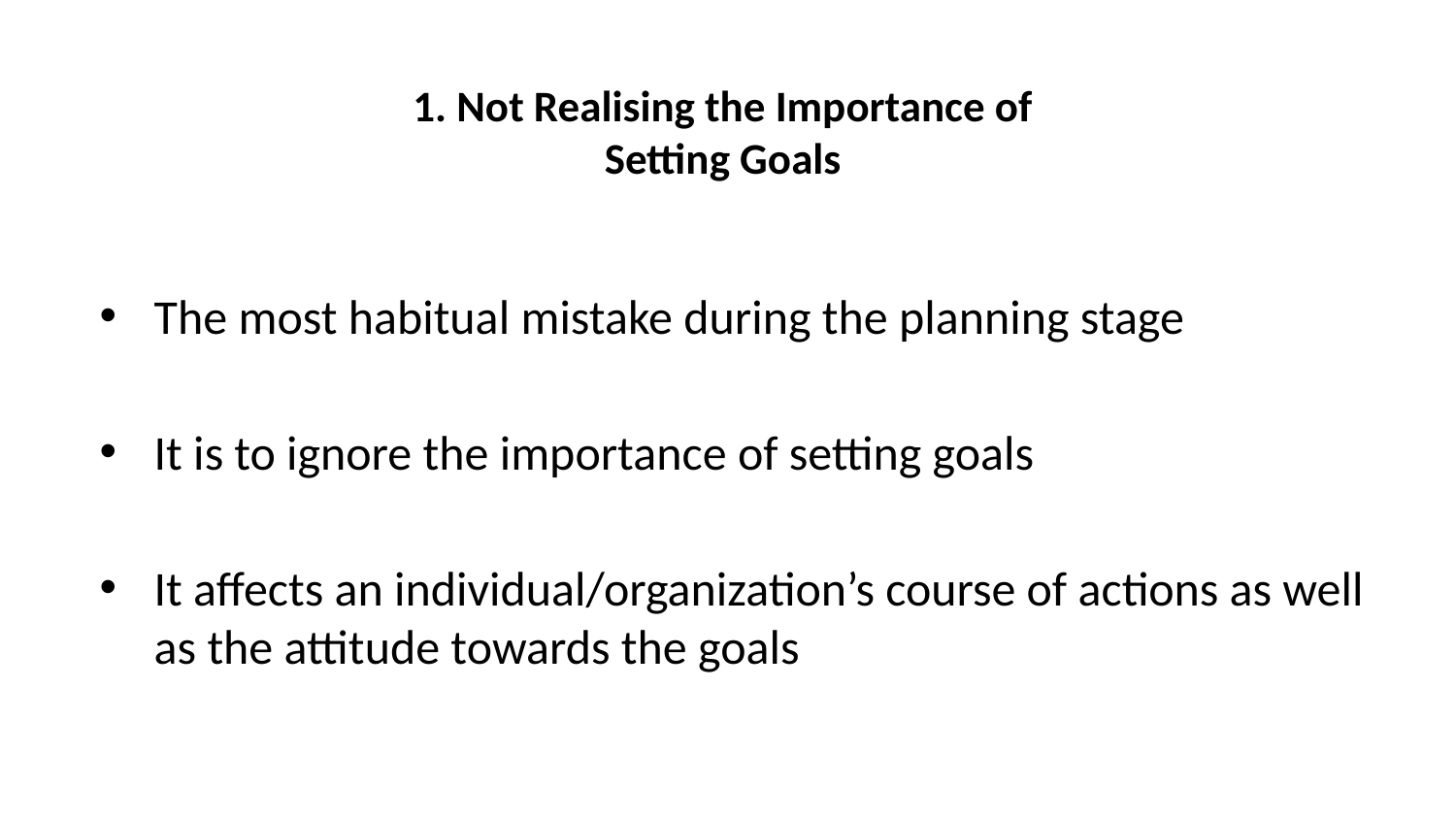

# 1. Not Realising the Importance of Setting Goals
The most habitual mistake during the planning stage

It is to ignore the importance of setting goals

It affects an individual/organization’s course of actions as well as the attitude towards the goals